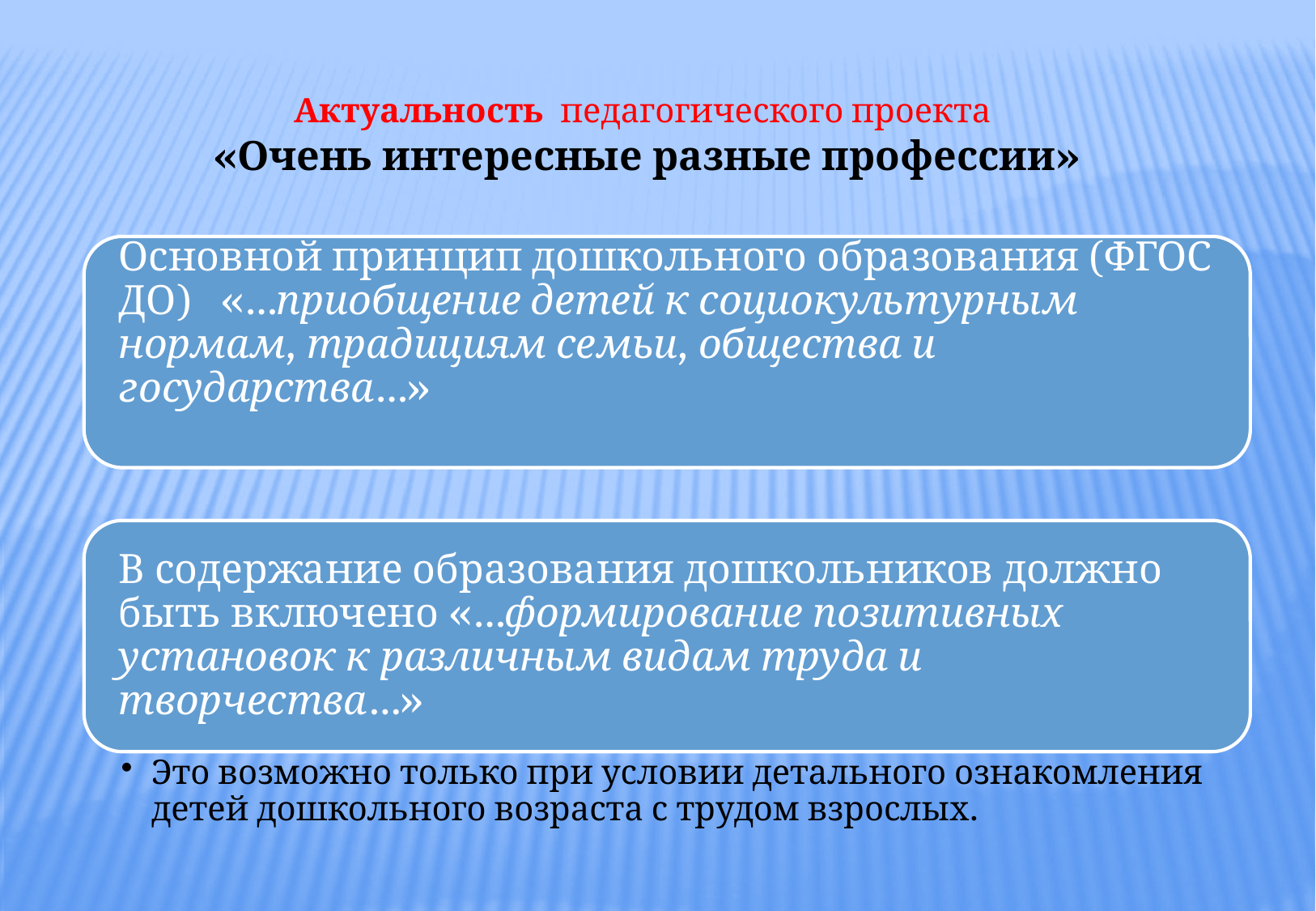

Актуальность  педагогического проекта
«Очень интересные разные профессии»

Основной принцип дошкольного образования (ФГОС ДО)   «…приобщение детей к социокультурным нормам, традициям семьи, общества и государства…»

В содержание образования дошкольников должно быть включено «…формирование позитивных установок к различным видам труда и творчества…»
Это возможно только при условии детального ознакомления детей дошкольного возраста с трудом взрослых.